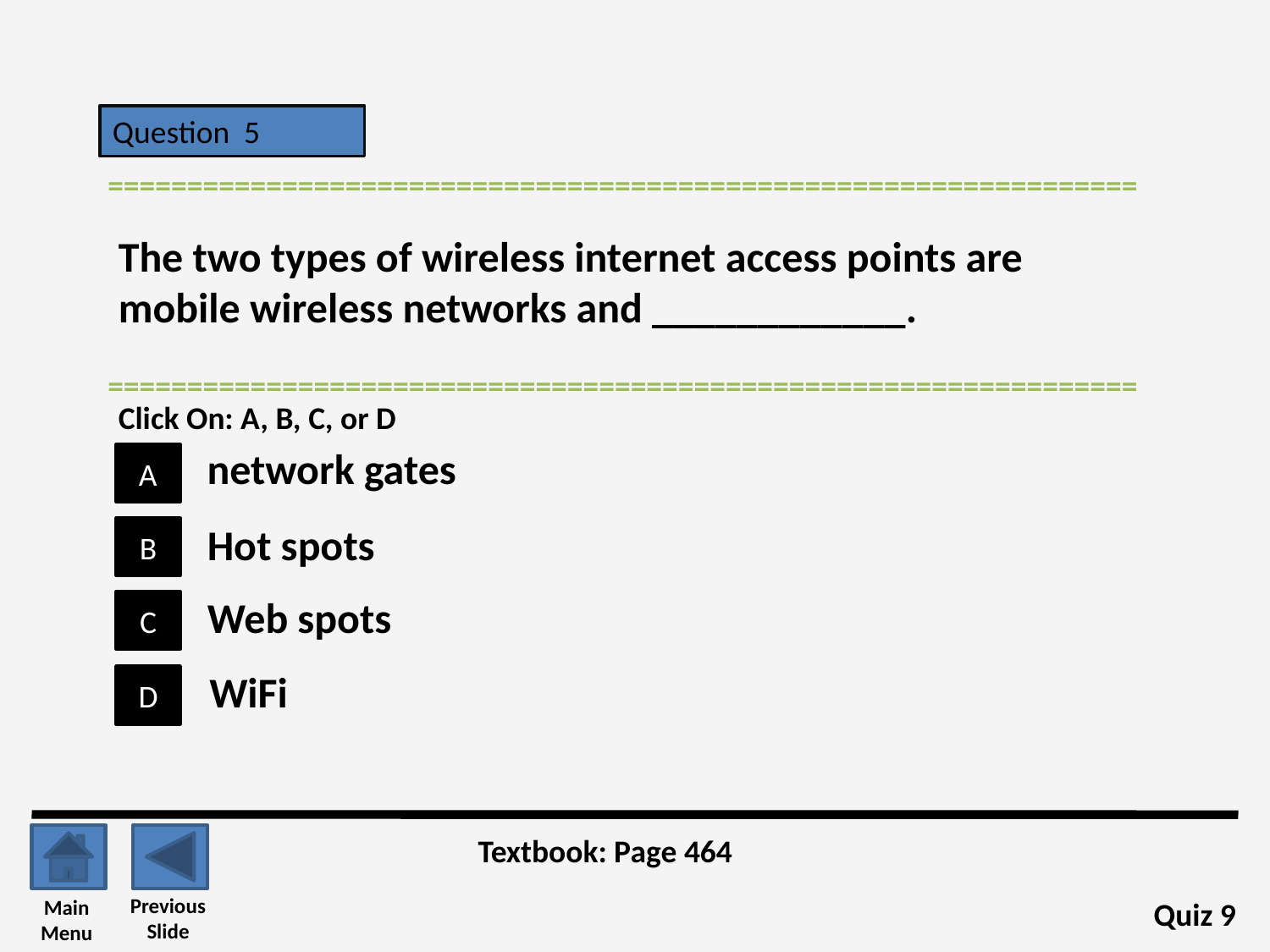

Question  5
=================================================================
The two types of wireless internet access points are mobile wireless networks and ____________.
=================================================================
Click On: A, B, C, or D

network gates
A
Hot spots
B
Web spots
C
WiFi
D

Textbook: Page 464
Previous
Slide
Main
Menu
Quiz 9